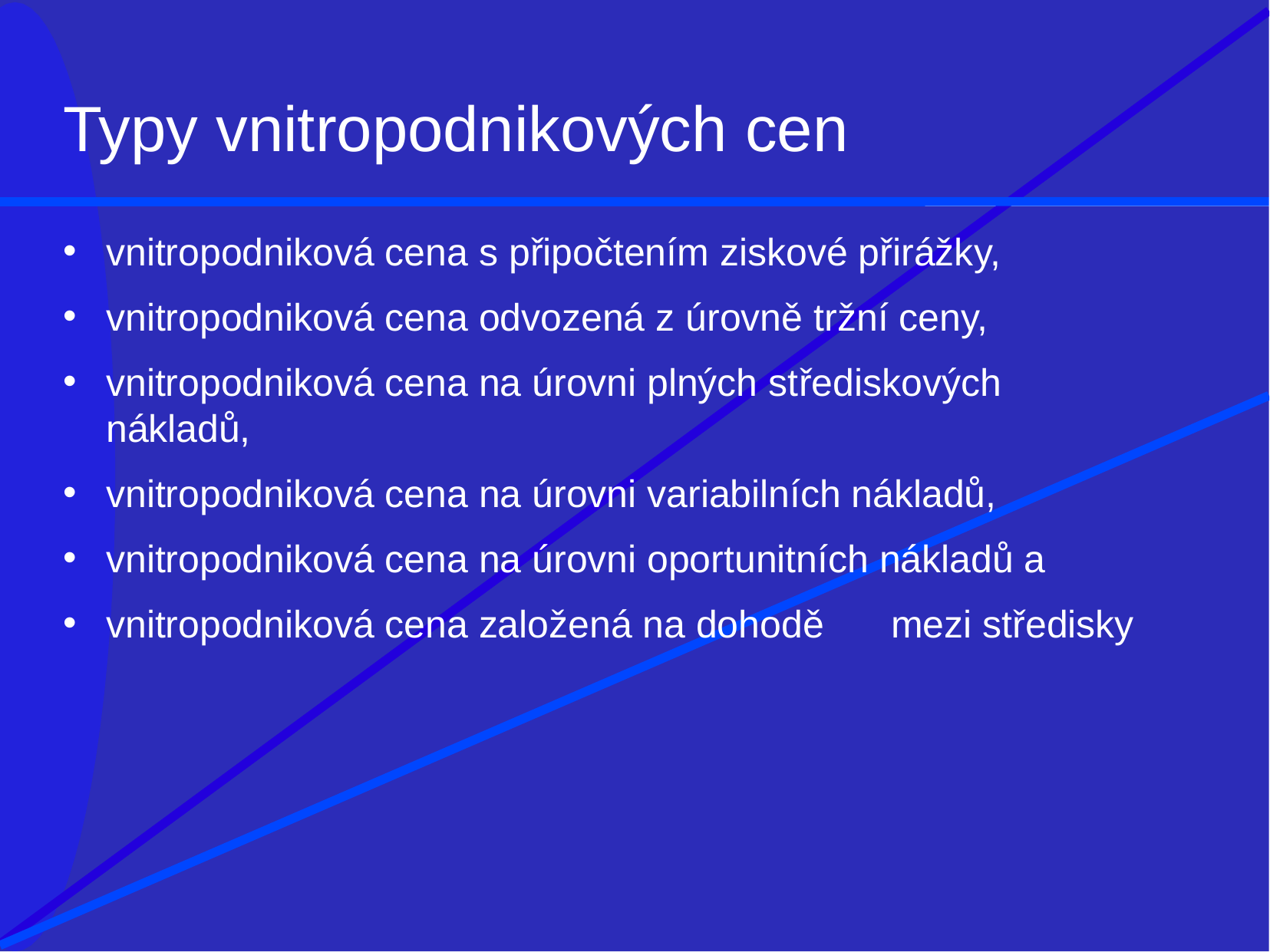

# Typy vnitropodnikových cen
vnitropodniková cena s připočtením ziskové přirážky,
vnitropodniková cena odvozená z úrovně tržní ceny,
vnitropodniková cena na úrovni plných střediskových	nákladů,
vnitropodniková cena na úrovni variabilních nákladů,
vnitropodniková cena na úrovni oportunitních nákladů a
vnitropodniková cena založená na dohodě	mezi středisky